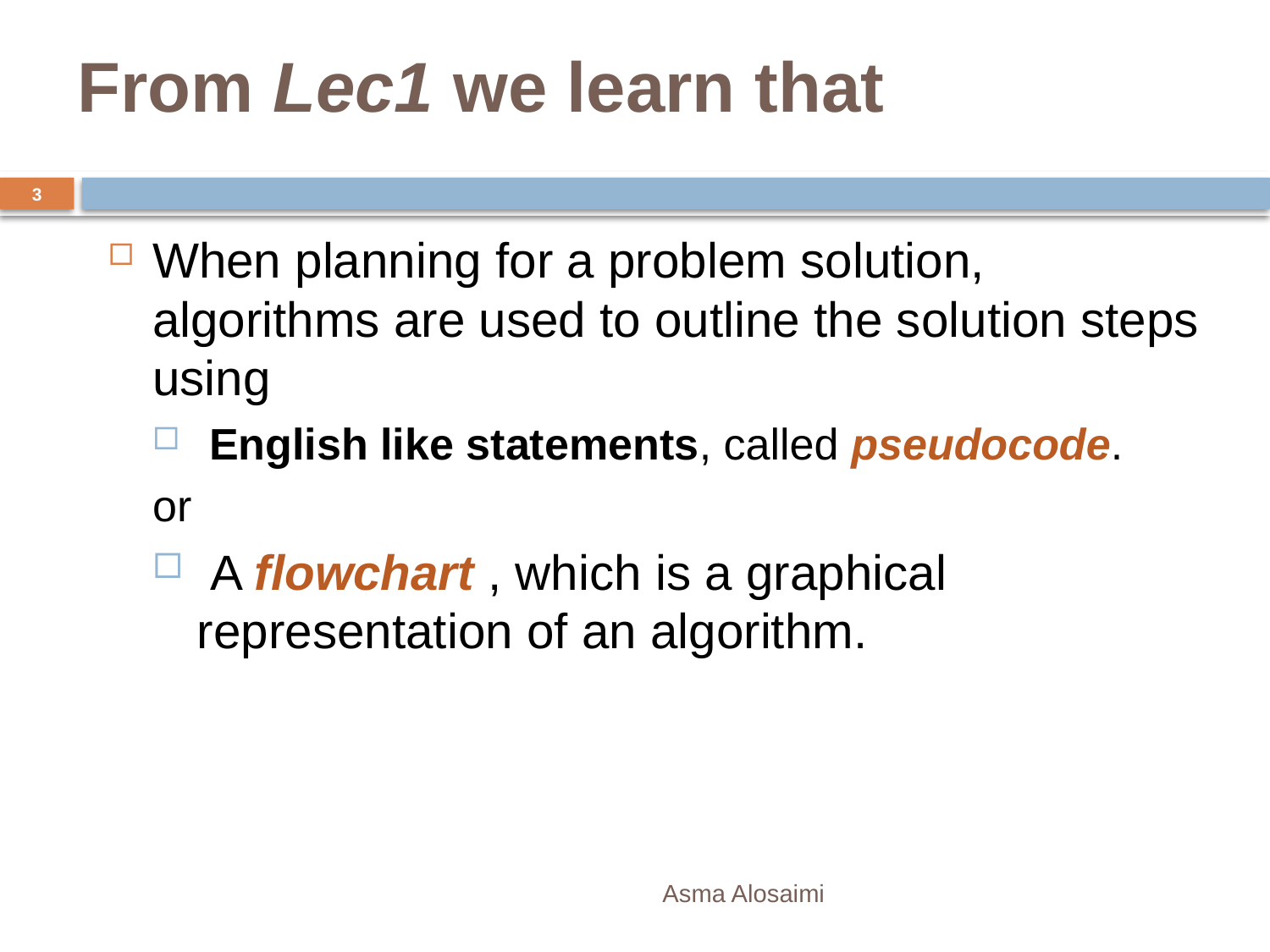

# From Lec1 we learn that
3
When planning for a problem solution, algorithms are used to outline the solution steps using
 English like statements, called pseudocode.
or
 A flowchart , which is a graphical representation of an algorithm.

Asma Alosaimi